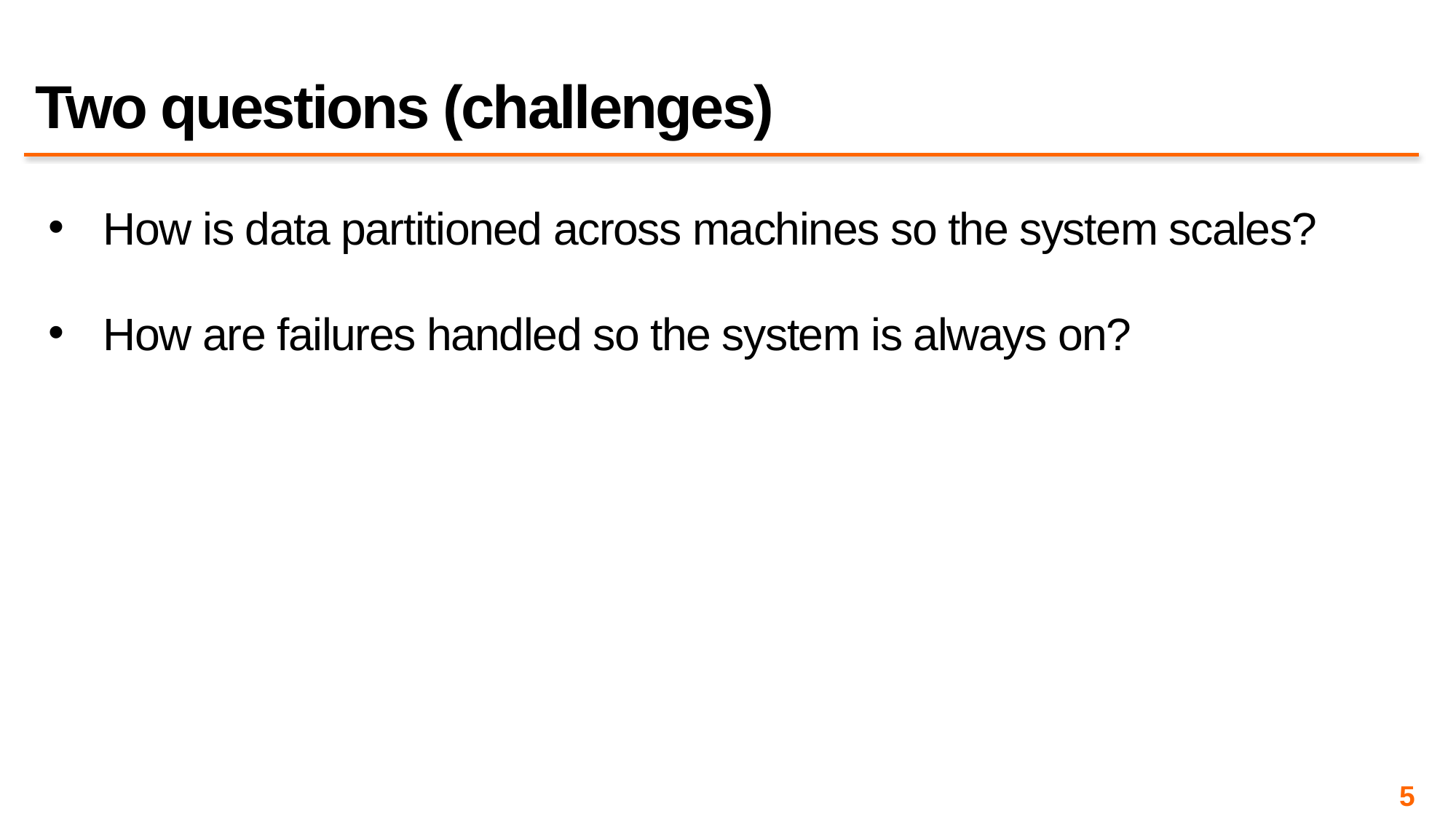

# Two questions (challenges)
How is data partitioned across machines so the system scales?

How are failures handled so the system is always on?
5